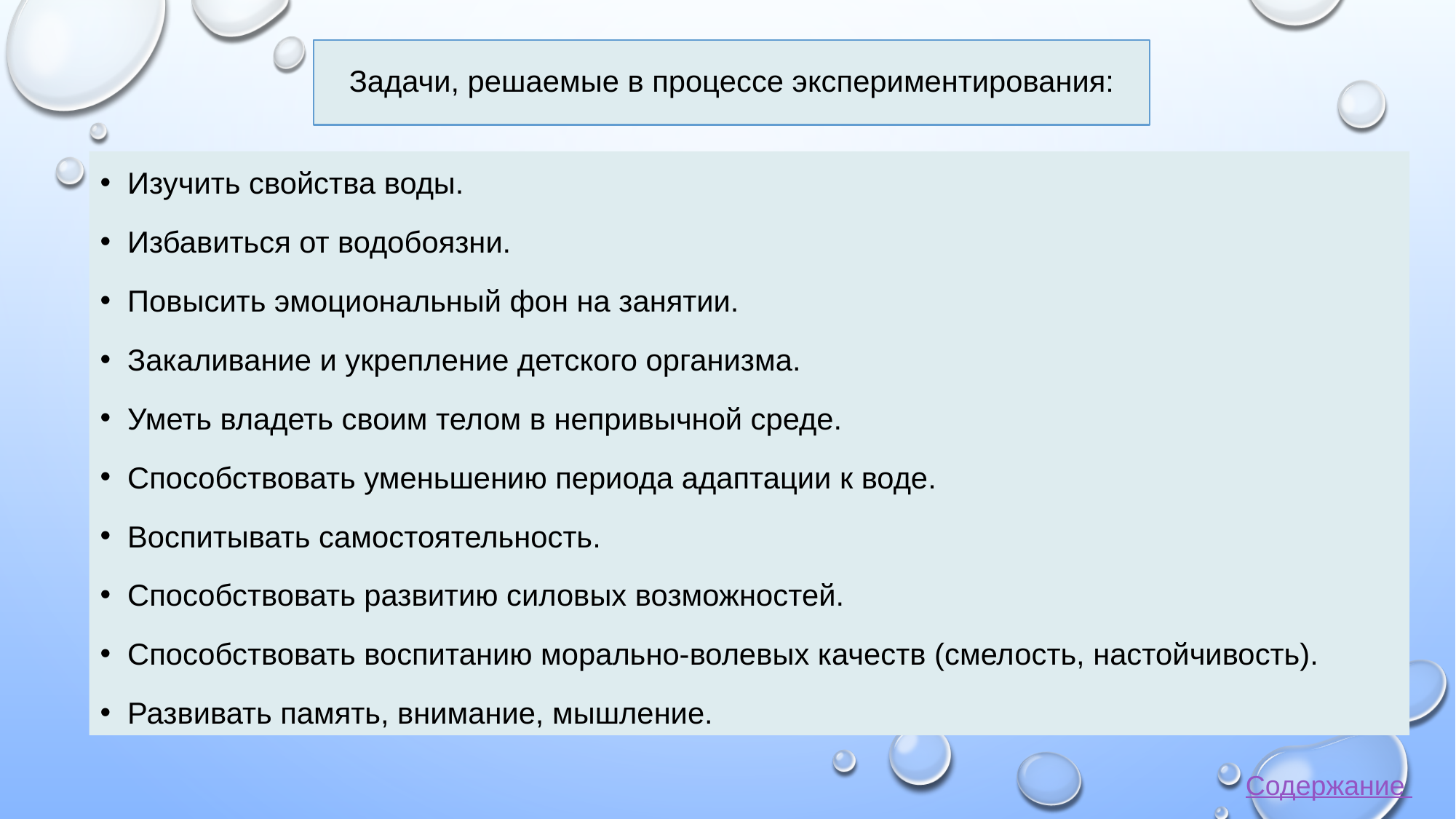

# Задачи, решаемые в процессе экспериментирования:
Изучить свойства воды.
Избавиться от водобоязни.
Повысить эмоциональный фон на занятии.
Закаливание и укрепление детского организма.
Уметь владеть своим телом в непривычной среде.
Способствовать уменьшению периода адаптации к воде.
Воспитывать самостоятельность.
Способствовать развитию силовых возможностей.
Способствовать воспитанию морально-волевых качеств (смелость, настойчивость).
Развивать память, внимание, мышление.

Содержание